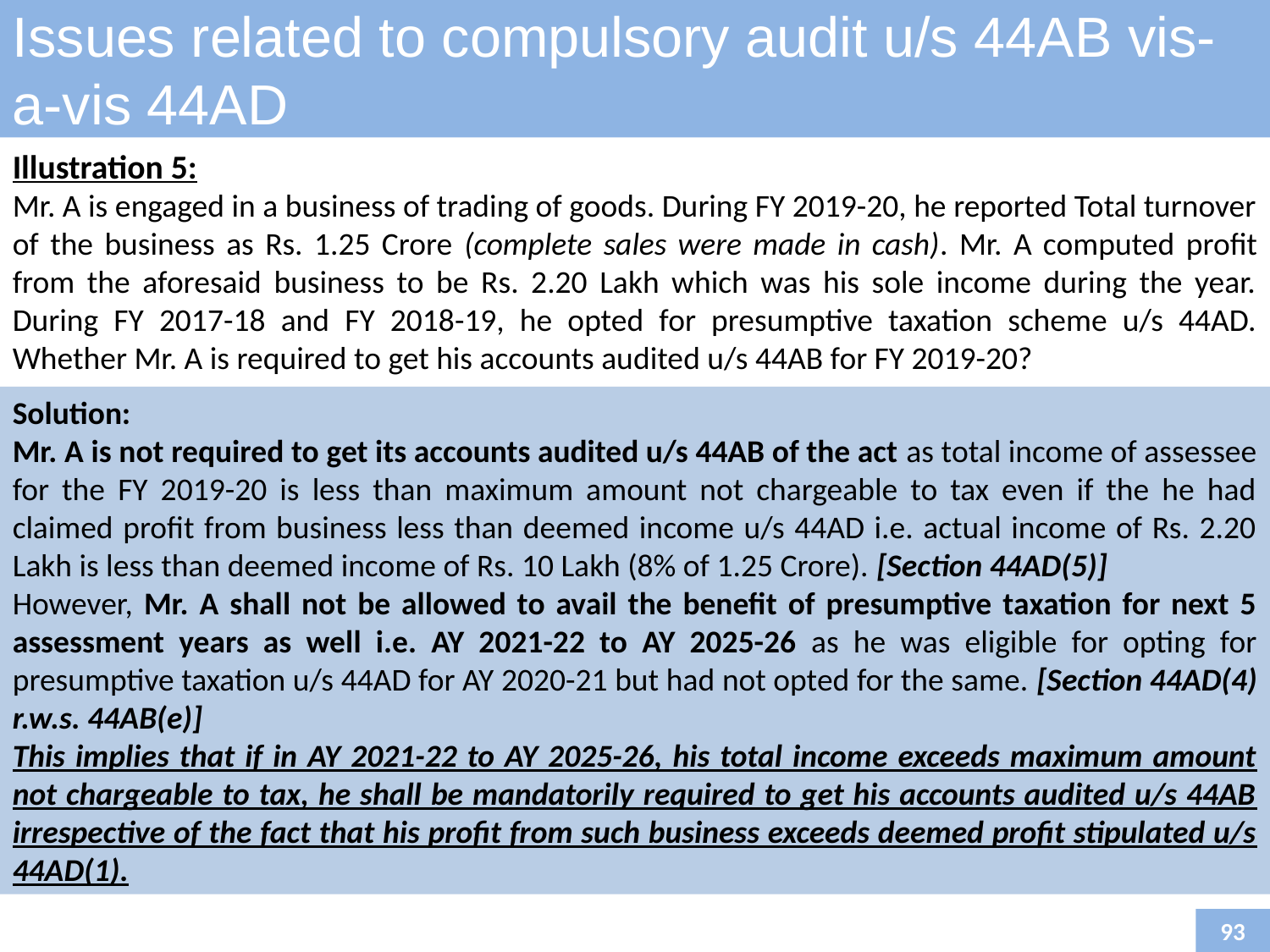

Issues related to compulsory audit u/s 44AB vis-a-vis 44AD
Illustration 5:
Mr. A is engaged in a business of trading of goods. During FY 2019-20, he reported Total turnover of the business as Rs. 1.25 Crore (complete sales were made in cash). Mr. A computed profit from the aforesaid business to be Rs. 2.20 Lakh which was his sole income during the year. During FY 2017-18 and FY 2018-19, he opted for presumptive taxation scheme u/s 44AD. Whether Mr. A is required to get his accounts audited u/s 44AB for FY 2019-20?
Solution:
Mr. A is not required to get its accounts audited u/s 44AB of the act as total income of assessee for the FY 2019-20 is less than maximum amount not chargeable to tax even if the he had claimed profit from business less than deemed income u/s 44AD i.e. actual income of Rs. 2.20 Lakh is less than deemed income of Rs. 10 Lakh (8% of 1.25 Crore). [Section 44AD(5)]
However, Mr. A shall not be allowed to avail the benefit of presumptive taxation for next 5 assessment years as well i.e. AY 2021-22 to AY 2025-26 as he was eligible for opting for presumptive taxation u/s 44AD for AY 2020-21 but had not opted for the same. [Section 44AD(4) r.w.s. 44AB(e)]
This implies that if in AY 2021-22 to AY 2025-26, his total income exceeds maximum amount not chargeable to tax, he shall be mandatorily required to get his accounts audited u/s 44AB irrespective of the fact that his profit from such business exceeds deemed profit stipulated u/s 44AD(1).
93